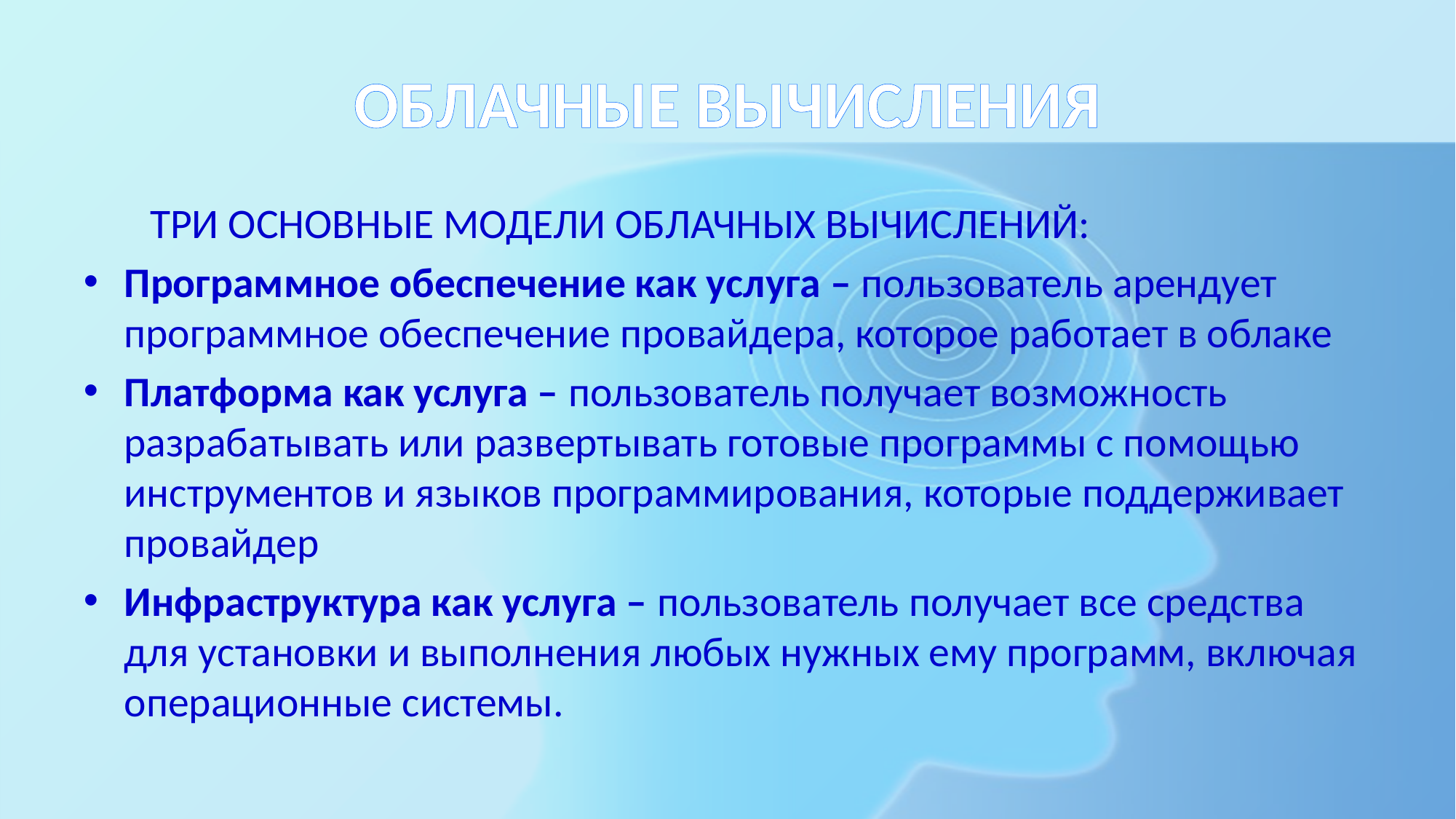

# ОБЛАЧНЫЕ ВЫЧИСЛЕНИЯ
       ТРИ ОСНОВНЫЕ МОДЕЛИ ОБЛАЧНЫХ ВЫЧИСЛЕНИЙ:
Программное обеспечение как услуга – пользователь арендует программное обеспечение провайдера, которое работает в облаке
Платформа как услуга – пользователь получает возможность разрабатывать или развертывать готовые программы с помощью инструментов и языков программирования, которые поддерживает провайдер
Инфраструктура как услуга – пользователь получает все средства для установки и выполнения любых нужных ему программ, включая операционные системы.